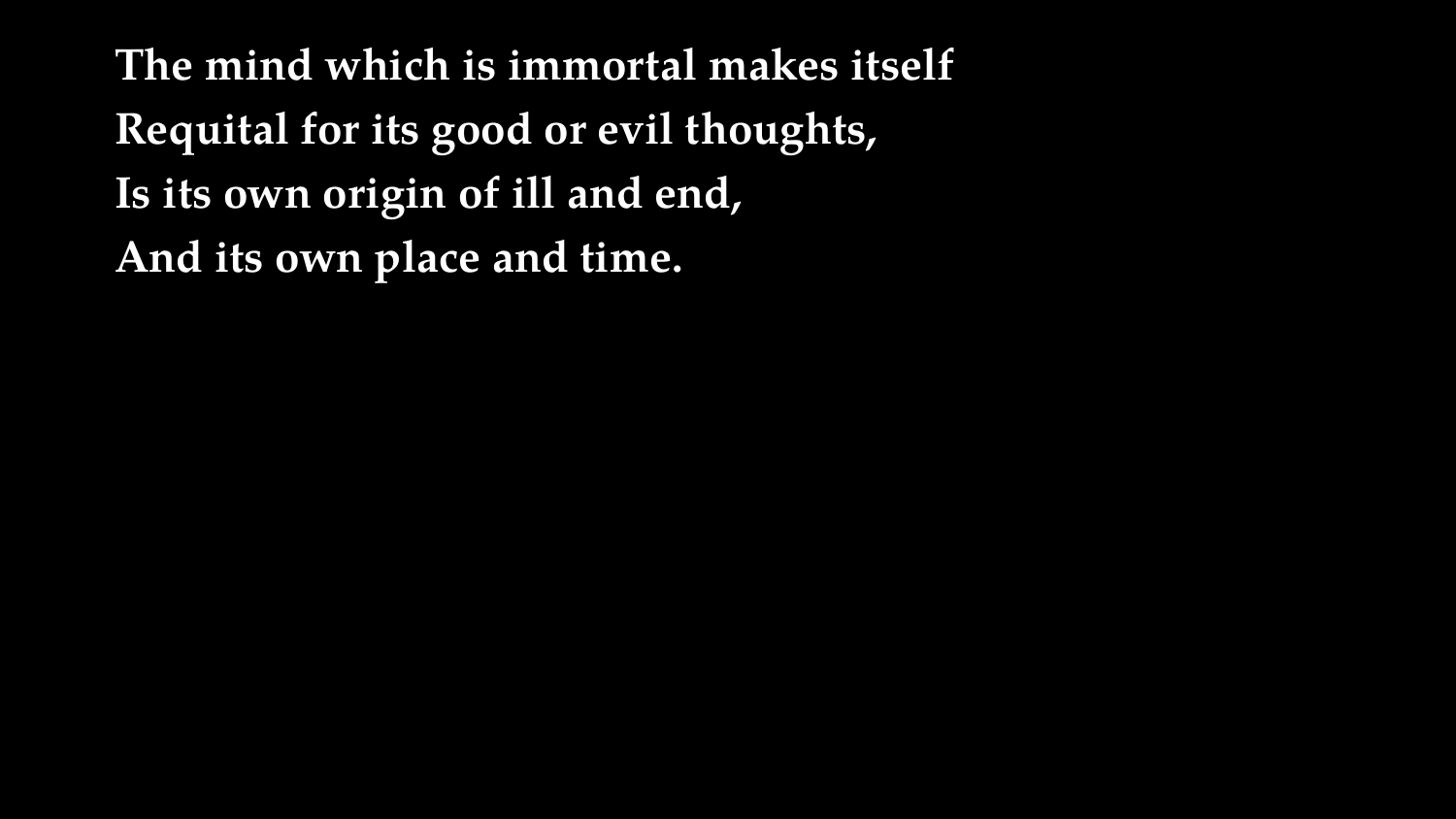

# The mind which is immortal makes itself Requital for its good or evil thoughts, Is its own origin of ill and end, And its own place and time.